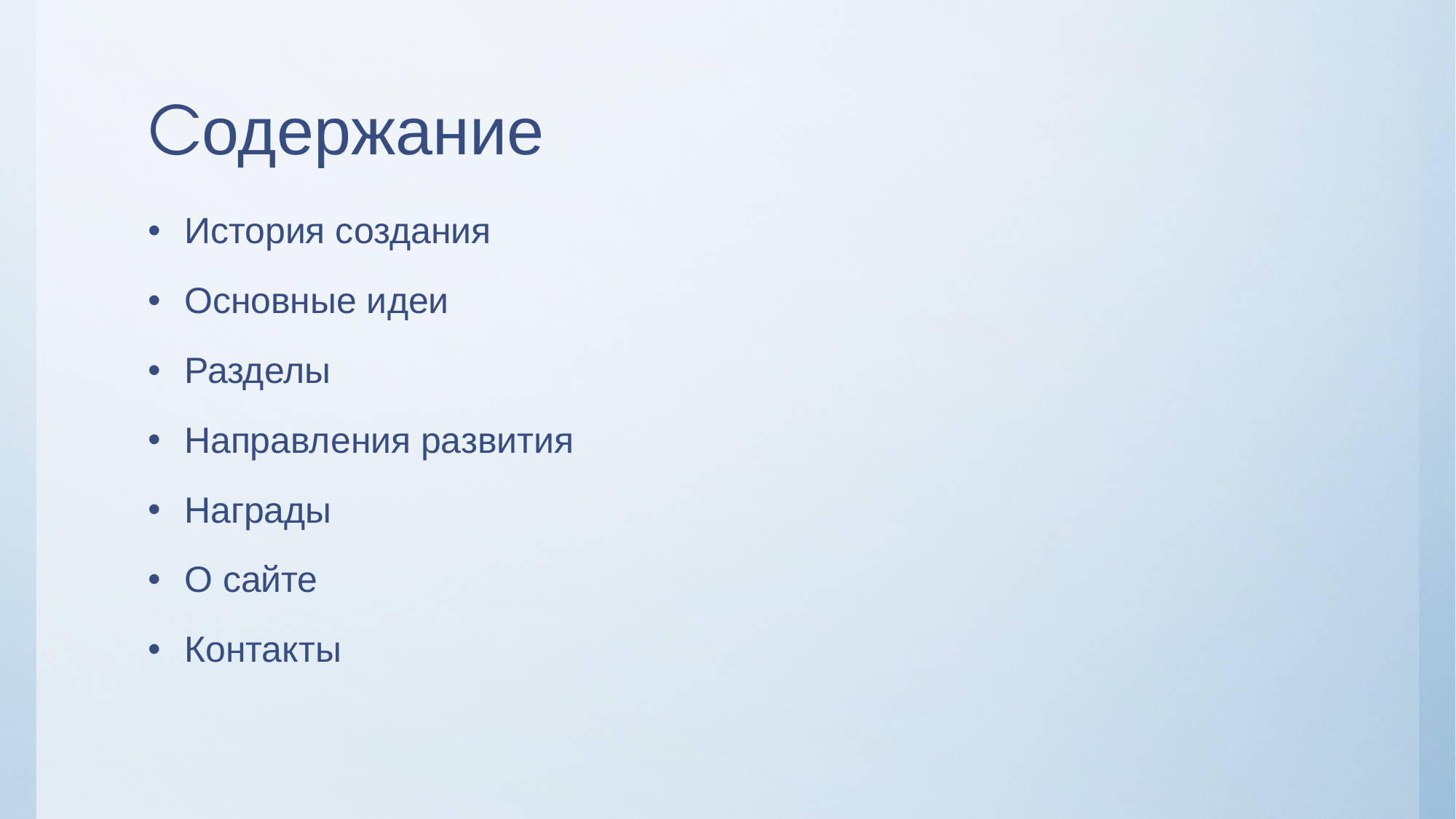

# Cодержание
История создания
Основные идеи
Разделы
Направления развития
Награды
О сайте
Контакты